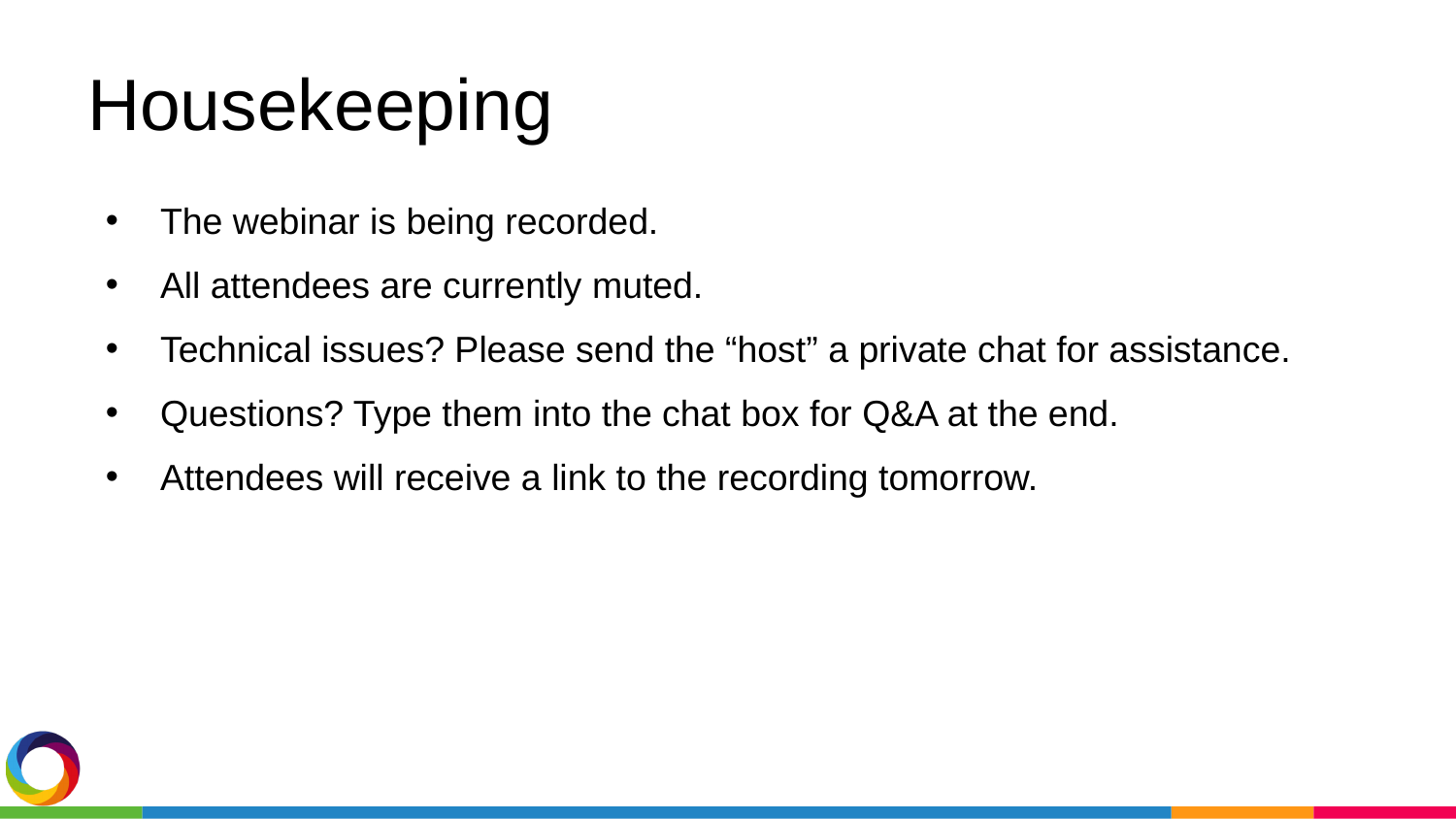

# Housekeeping
The webinar is being recorded.
All attendees are currently muted.
Technical issues? Please send the “host” a private chat for assistance.
Questions? Type them into the chat box for Q&A at the end.
Attendees will receive a link to the recording tomorrow.